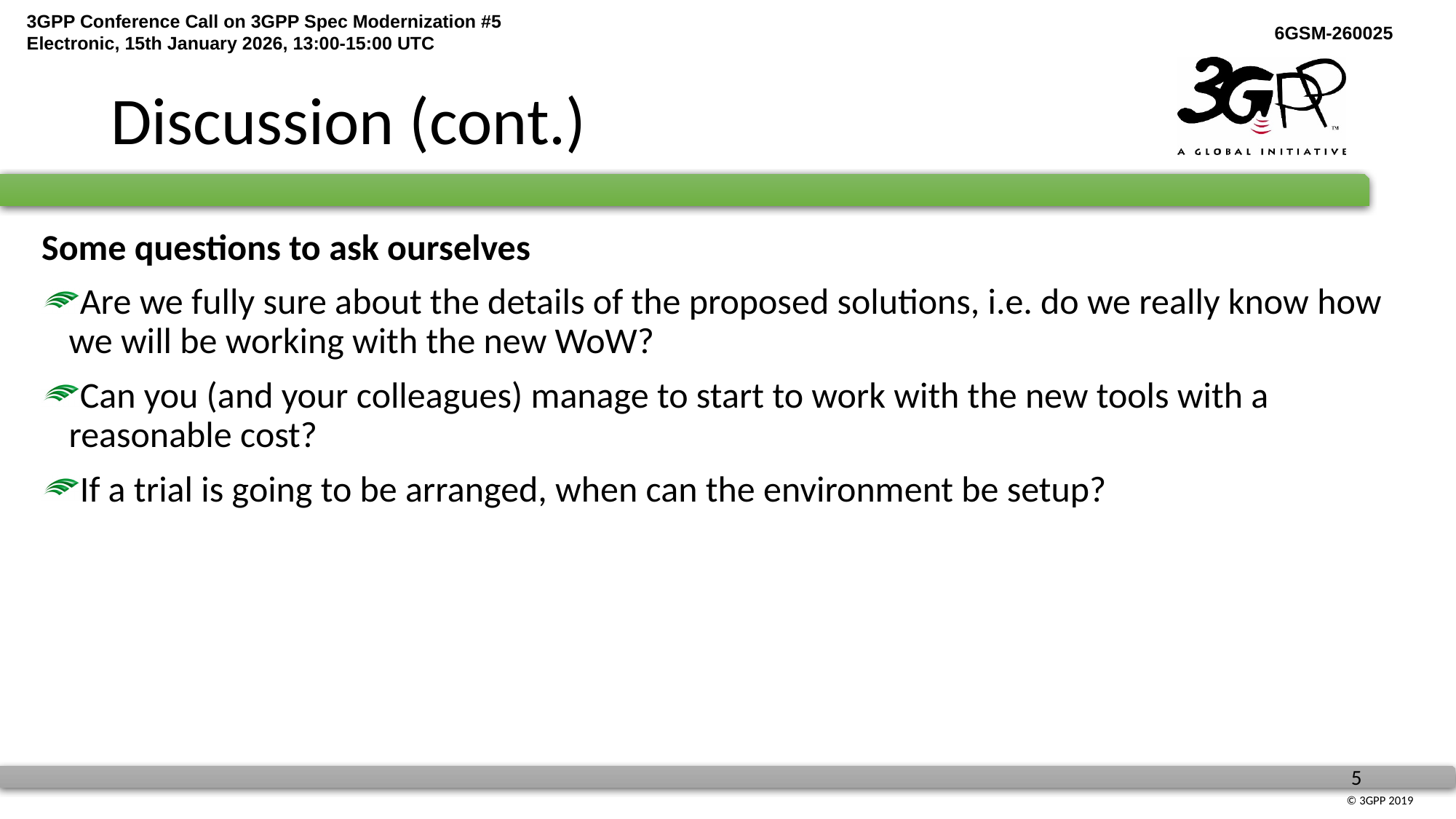

# Discussion (cont.)
Some questions to ask ourselves
Are we fully sure about the details of the proposed solutions, i.e. do we really know how we will be working with the new WoW?
Can you (and your colleagues) manage to start to work with the new tools with a reasonable cost?
If a trial is going to be arranged, when can the environment be setup?